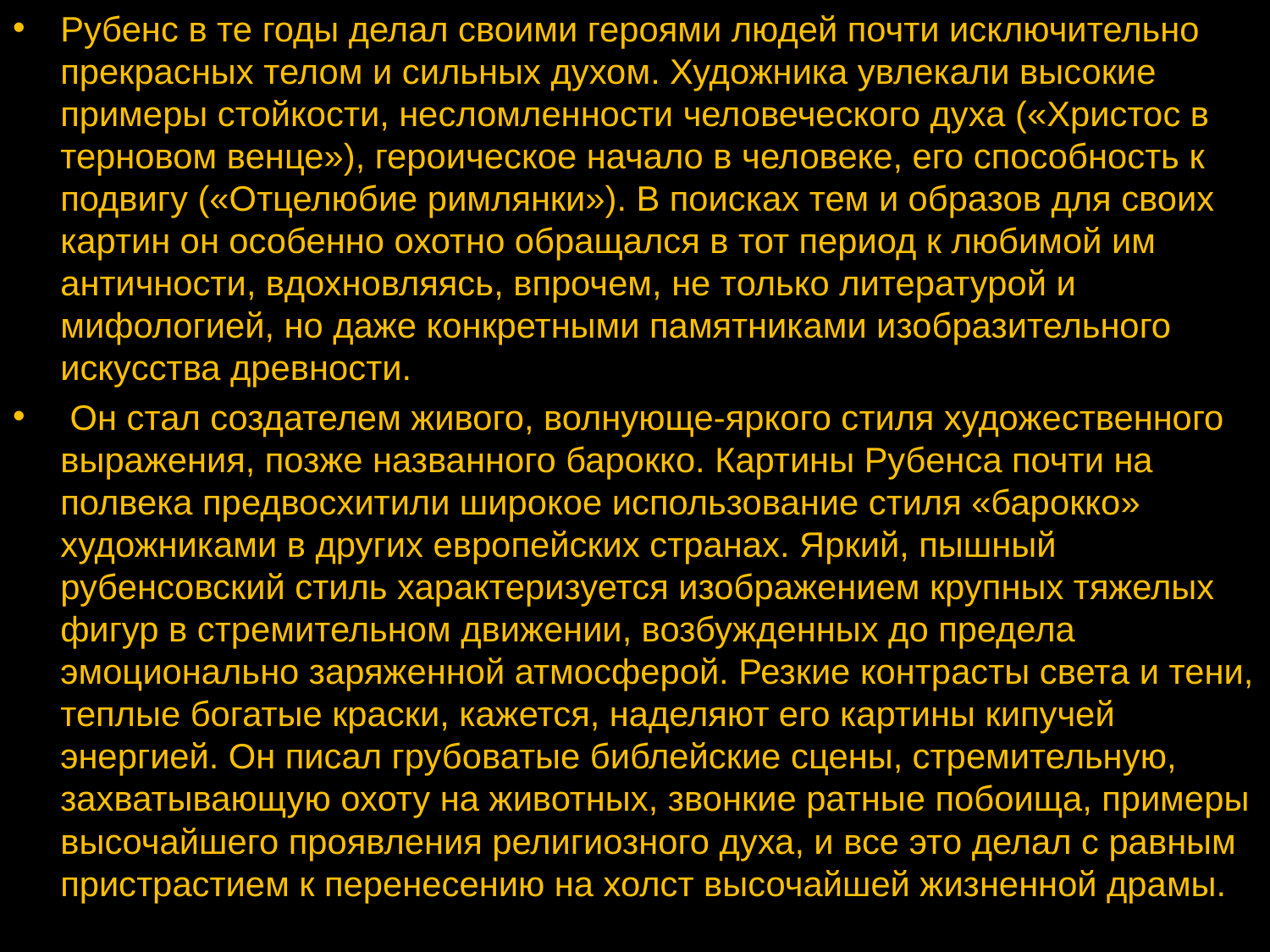

Рубенс в те годы делал своими героями людей почти исключительно прекрасных телом и сильных духом. Художника увлекали высокие примеры стойкости, несломленности человеческого духа («Христос в терновом венце»), героическое начало в человеке, его способность к подвигу («Отцелюбие римлянки»). В поисках тем и образов для своих картин он особенно охотно обращался в тот период к любимой им античности, вдохновляясь, впрочем, не только литературой и мифологией, но даже конкретными памятниками изобразительного искусства древности.
 Он стал создателем живого, волнующе-яркого стиля художественного выражения, позже названного барокко. Картины Рубенса почти на полвека предвосхитили широкое использование стиля «барокко» художниками в других европейских странах. Яркий, пышный рубенсовский стиль характеризуется изображением крупных тяжелых фигур в стремительном движении, возбужденных до предела эмоционально заряженной атмосферой. Резкие контрасты света и тени, теплые богатые краски, кажется, наделяют его картины кипучей энергией. Он писал грубоватые библейские сцены, стремительную, захватывающую охоту на животных, звонкие ратные побоища, примеры высочайшего проявления религиозного духа, и все это делал с равным пристрастием к перенесению на холст высочайшей жизненной драмы.